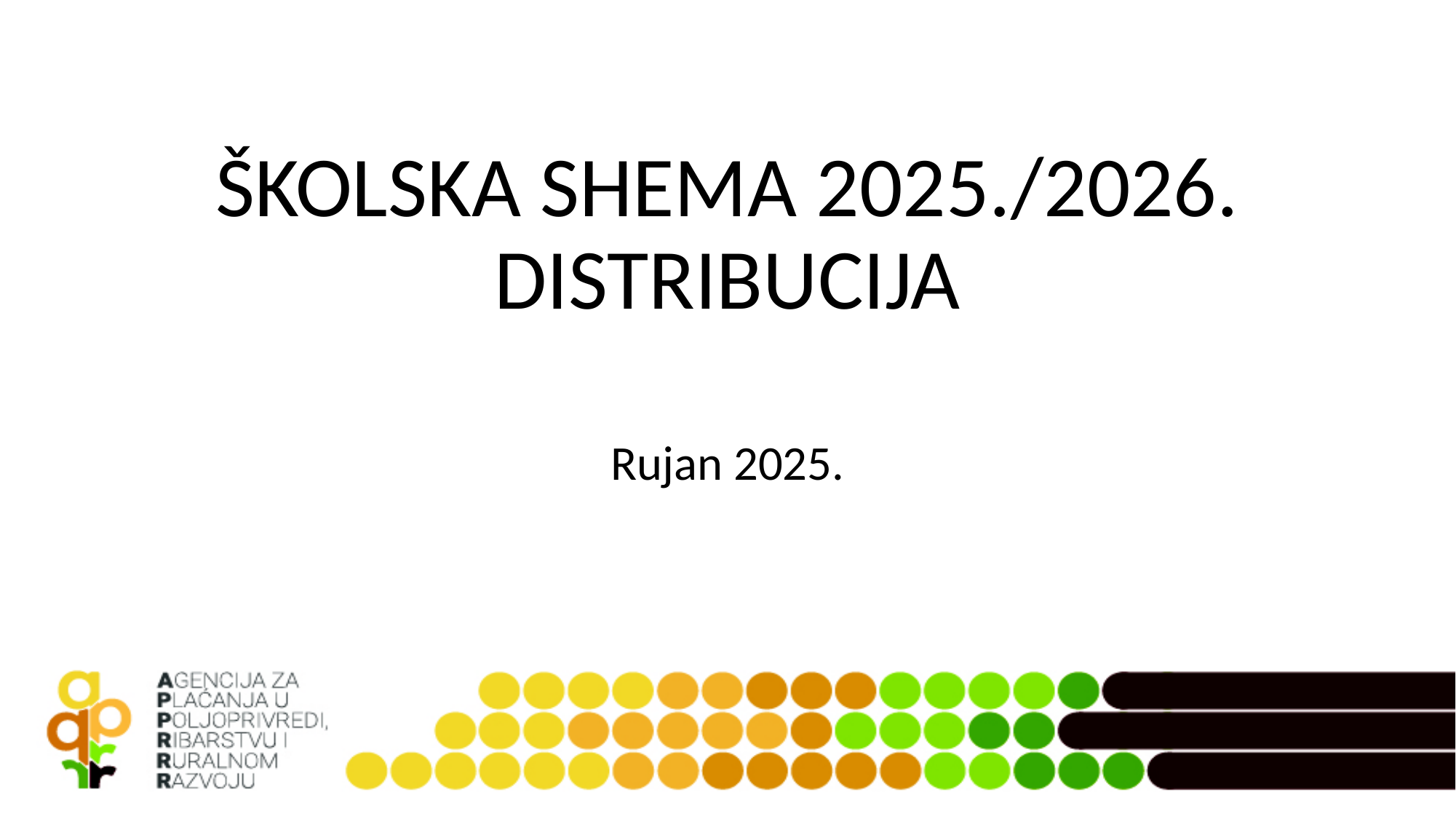

# ŠKOLSKA SHEMA 2025./2026. DISTRIBUCIJA

Rujan 2025.